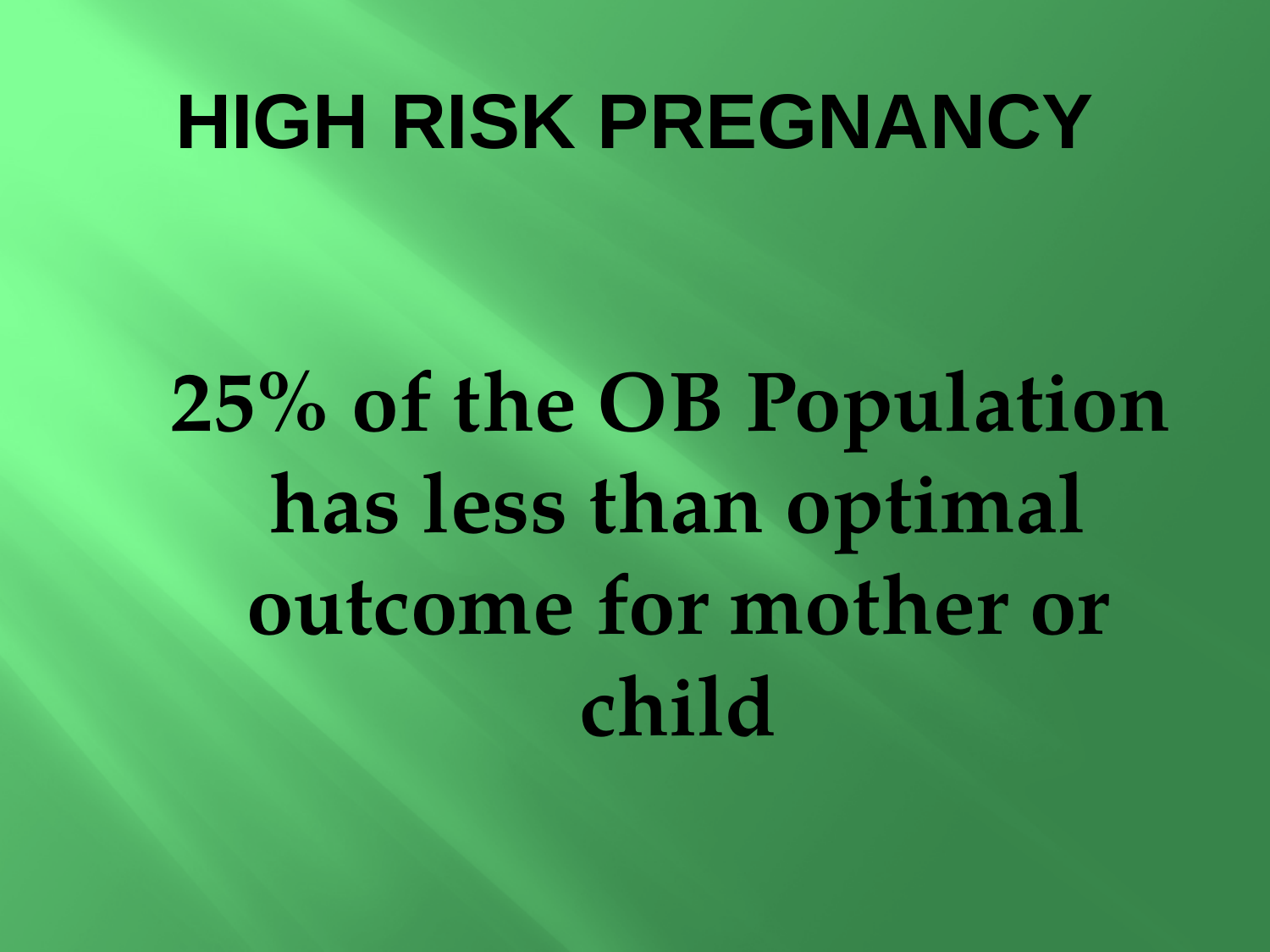

# HIGH RISK PREGNANCY

  25% of the OB Population has less than optimal outcome for mother or child